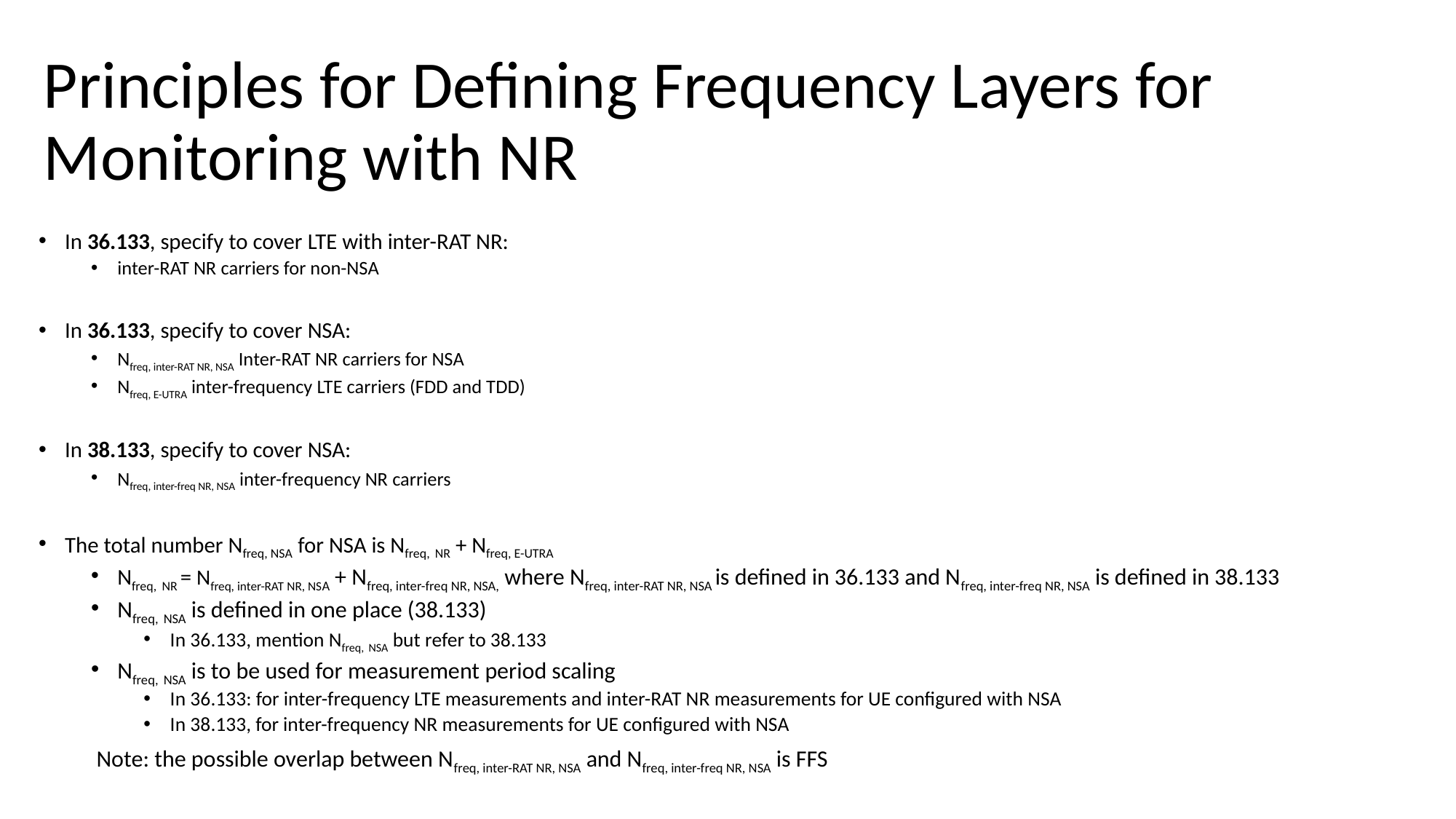

# Principles for Defining Frequency Layers for Monitoring with NR
In 36.133, specify to cover LTE with inter-RAT NR:
inter-RAT NR carriers for non-NSA

In 36.133, specify to cover NSA:
Nfreq, inter-RAT NR, NSA Inter-RAT NR carriers for NSA
Nfreq, E-UTRA inter-frequency LTE carriers (FDD and TDD)

In 38.133, specify to cover NSA:
Nfreq, inter-freq NR, NSA inter-frequency NR carriers

The total number Nfreq, NSA for NSA is Nfreq, NR + Nfreq, E-UTRA
Nfreq, NR = Nfreq, inter-RAT NR, NSA + Nfreq, inter-freq NR, NSA, where Nfreq, inter-RAT NR, NSA is defined in 36.133 and Nfreq, inter-freq NR, NSA is defined in 38.133
Nfreq, NSA is defined in one place (38.133)
In 36.133, mention Nfreq, NSA but refer to 38.133
Nfreq, NSA is to be used for measurement period scaling
In 36.133: for inter-frequency LTE measurements and inter-RAT NR measurements for UE configured with NSA
In 38.133, for inter-frequency NR measurements for UE configured with NSA
	Note: the possible overlap between Nfreq, inter-RAT NR, NSA and Nfreq, inter-freq NR, NSA is FFS